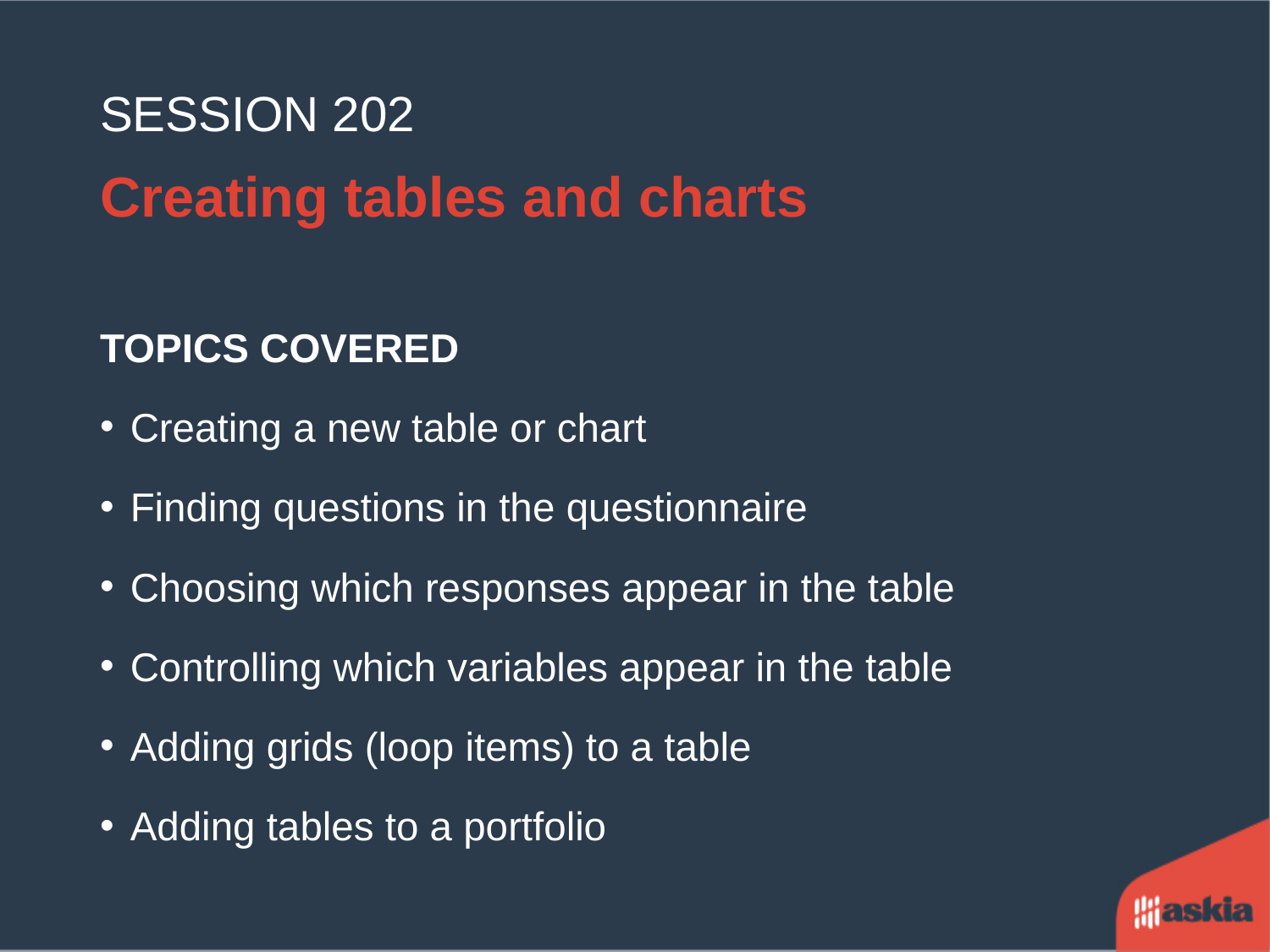

# Session 202
Creating tables and charts
TOPICS COVERED
Creating a new table or chart
Finding questions in the questionnaire
Choosing which responses appear in the table
Controlling which variables appear in the table
Adding grids (loop items) to a table
Adding tables to a portfolio